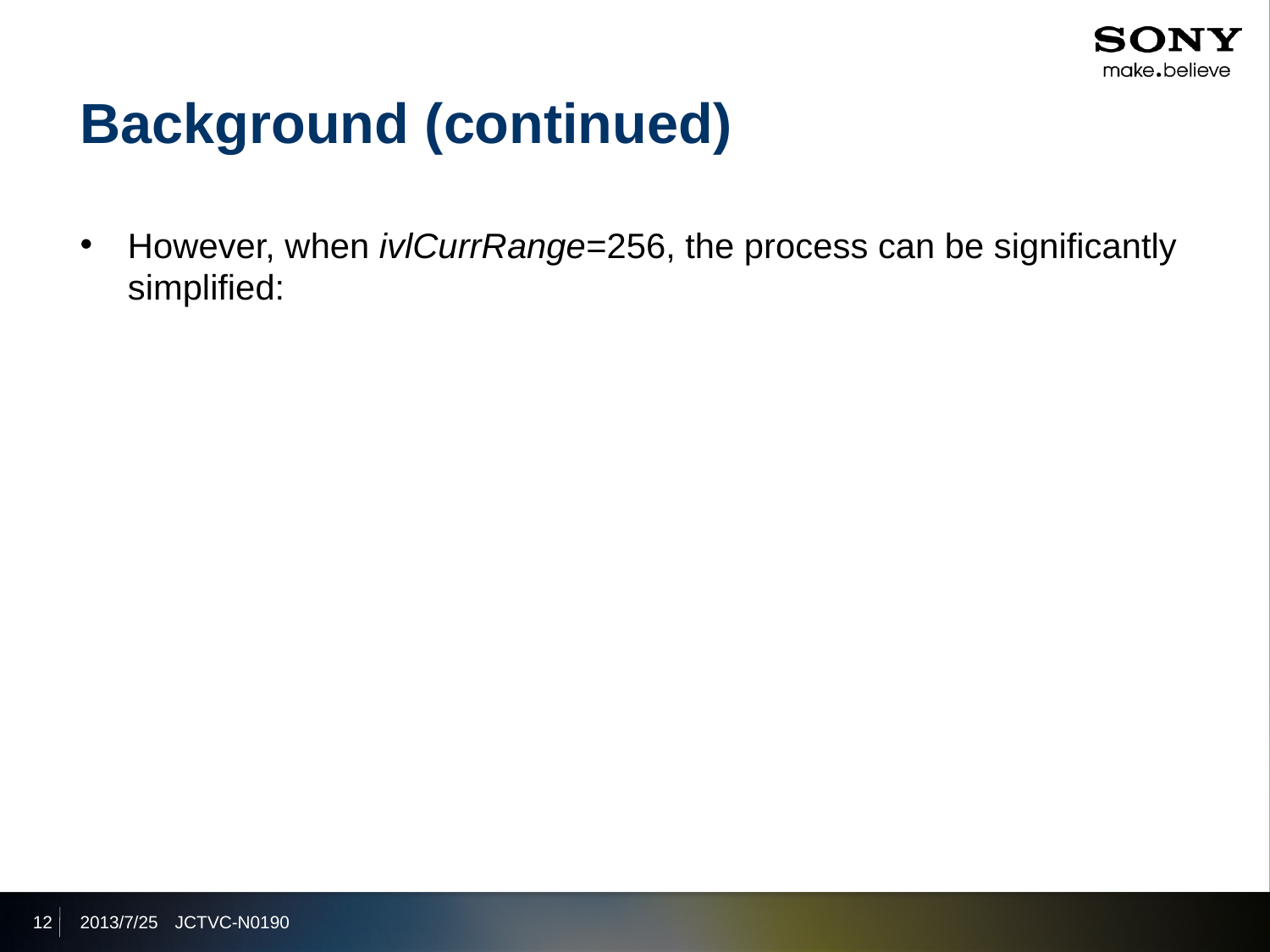

# Background (continued)

However, when ivlCurrRange=256, the process can be significantly simplified:

12
2013/7/25
JCTVC-N0190